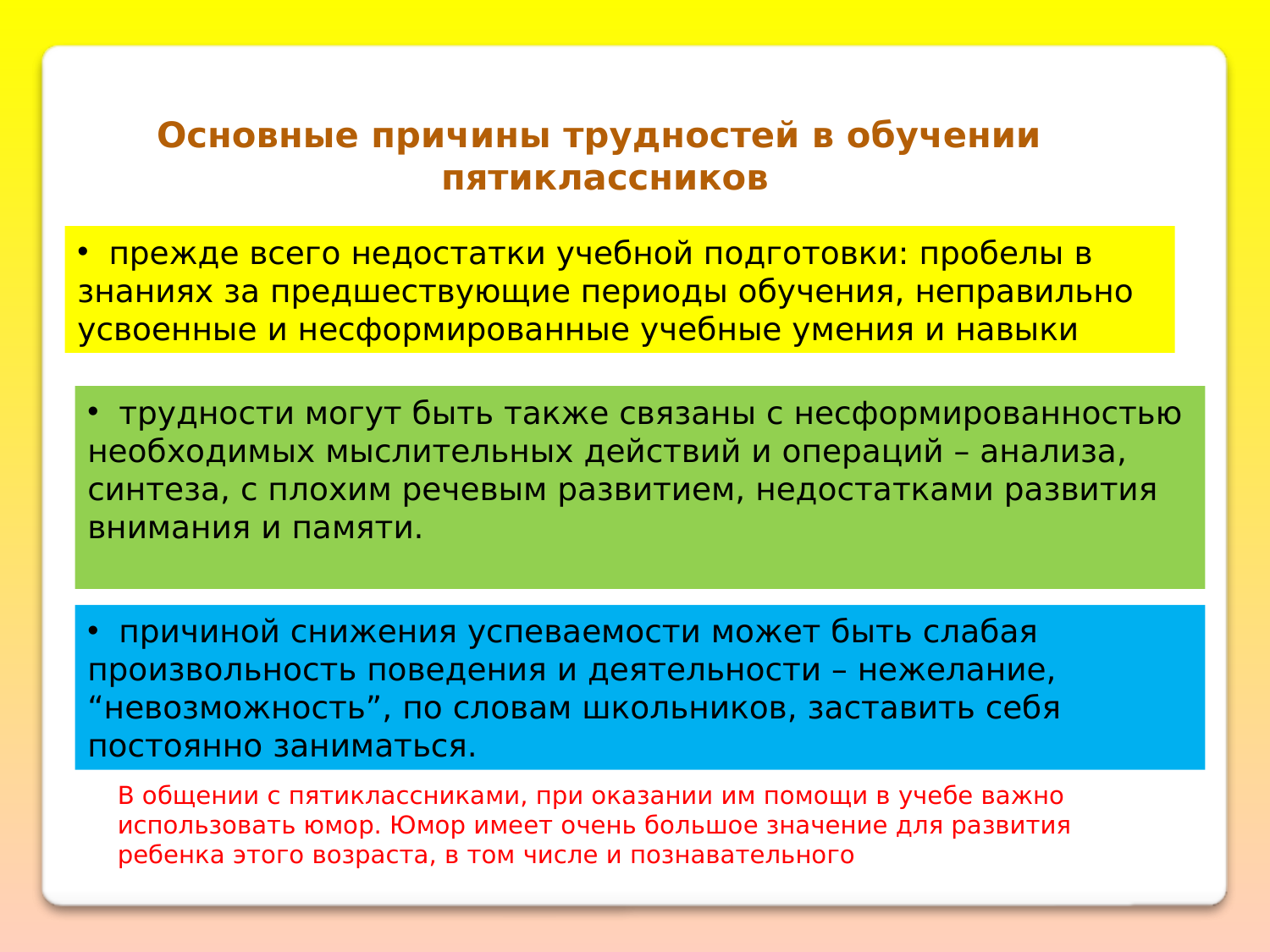

Основные причины трудностей в обучении  пятиклассников
  прежде всего недостатки учебной подготовки: пробелы в знаниях за предшествующие периоды обучения, неправильно усвоенные и несформированные учебные умения и навыки
  трудности могут быть также связаны с несформированностью необходимых мыслительных действий и операций – анализа, синтеза, с плохим речевым развитием, недостатками развития внимания и памяти.

  причиной снижения успеваемости может быть слабая произвольность поведения и деятельности – нежелание, “невозможность”, по словам школьников, заставить себя постоянно заниматься.
В общении с пятиклассниками, при оказании им помощи в учебе важно использовать юмор. Юмор имеет очень большое значение для развития ребенка этого возраста, в том числе и познавательного